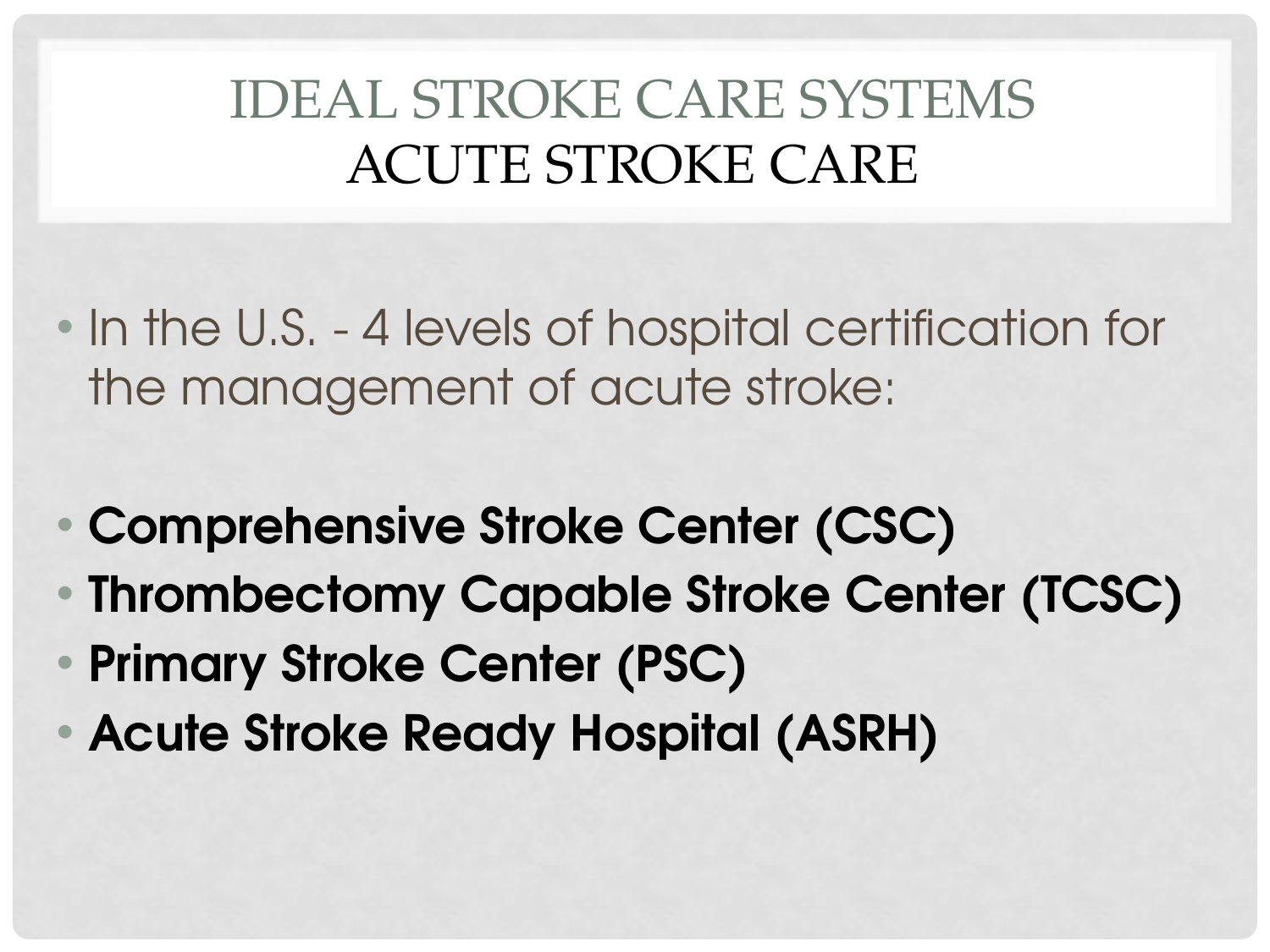

# Ideal stroke care systems acute stroke care

In the U.S. - 4 levels of hospital certification for the management of acute stroke:

Comprehensive Stroke Center (CSC)
Thrombectomy Capable Stroke Center (TCSC)
Primary Stroke Center (PSC)
Acute Stroke Ready Hospital (ASRH)